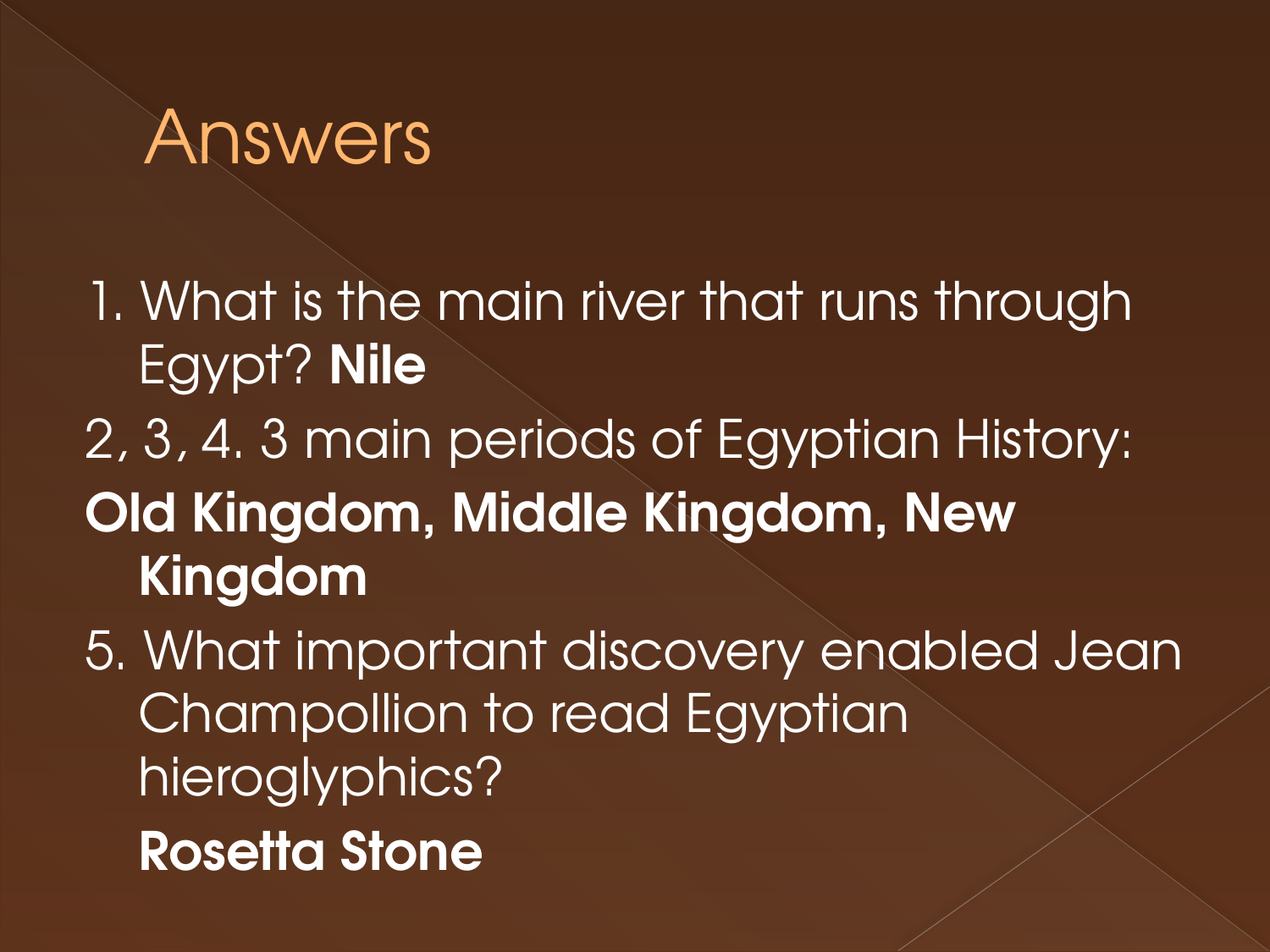

# Answers
1. What is the main river that runs through Egypt? Nile
2, 3, 4. 3 main periods of Egyptian History:
Old Kingdom, Middle Kingdom, New Kingdom
5. What important discovery enabled Jean Champollion to read Egyptian hieroglyphics?
	Rosetta Stone